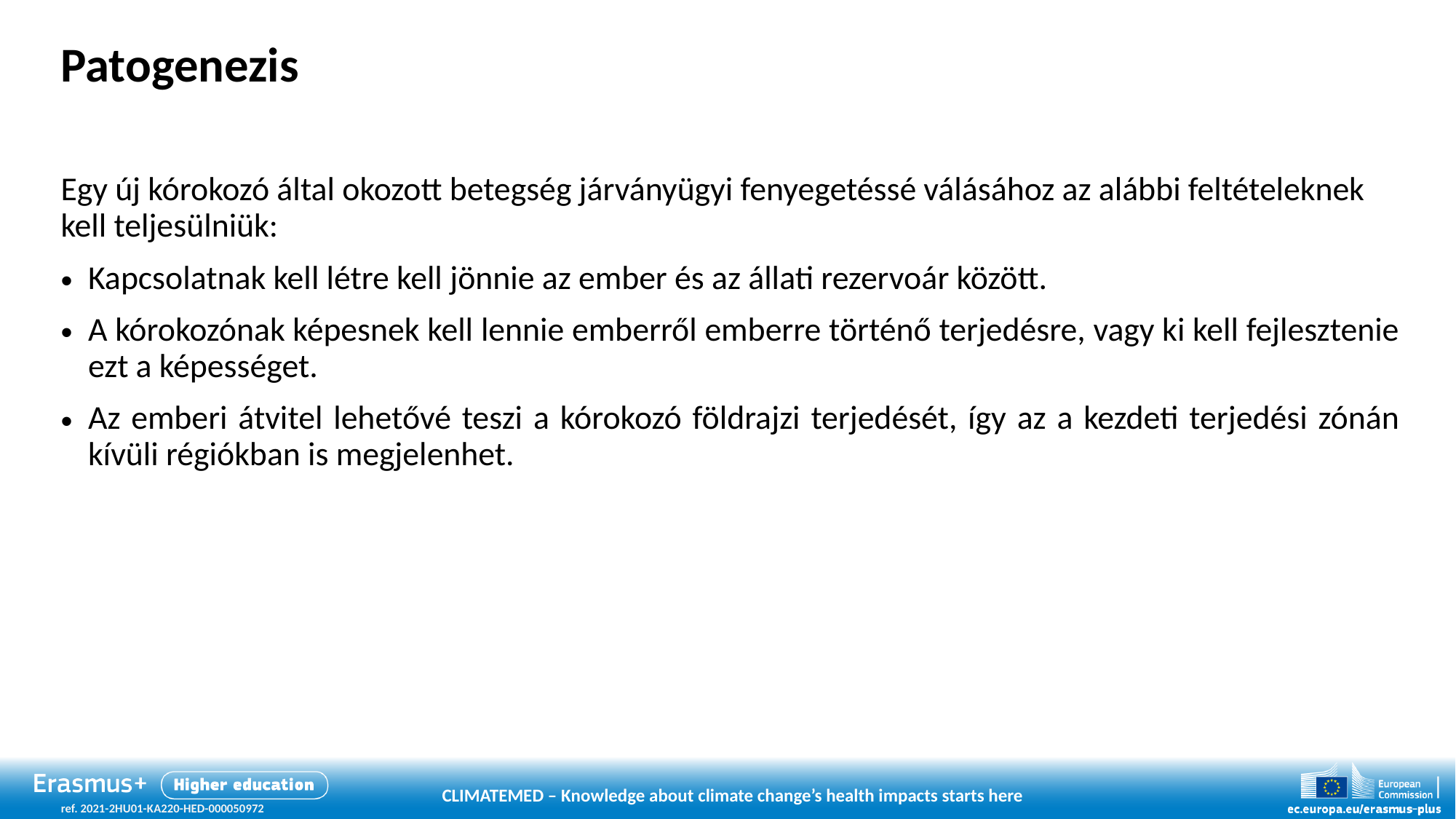

Patogenezis
Egy új kórokozó által okozott betegség járványügyi fenyegetéssé válásához az alábbi feltételeknek kell teljesülniük:
Kapcsolatnak kell létre kell jönnie az ember és az állati rezervoár között.
A kórokozónak képesnek kell lennie emberről emberre történő terjedésre, vagy ki kell fejlesztenie ezt a képességet.
Az emberi átvitel lehetővé teszi a kórokozó földrajzi terjedését, így az a kezdeti terjedési zónán kívüli régiókban is megjelenhet.